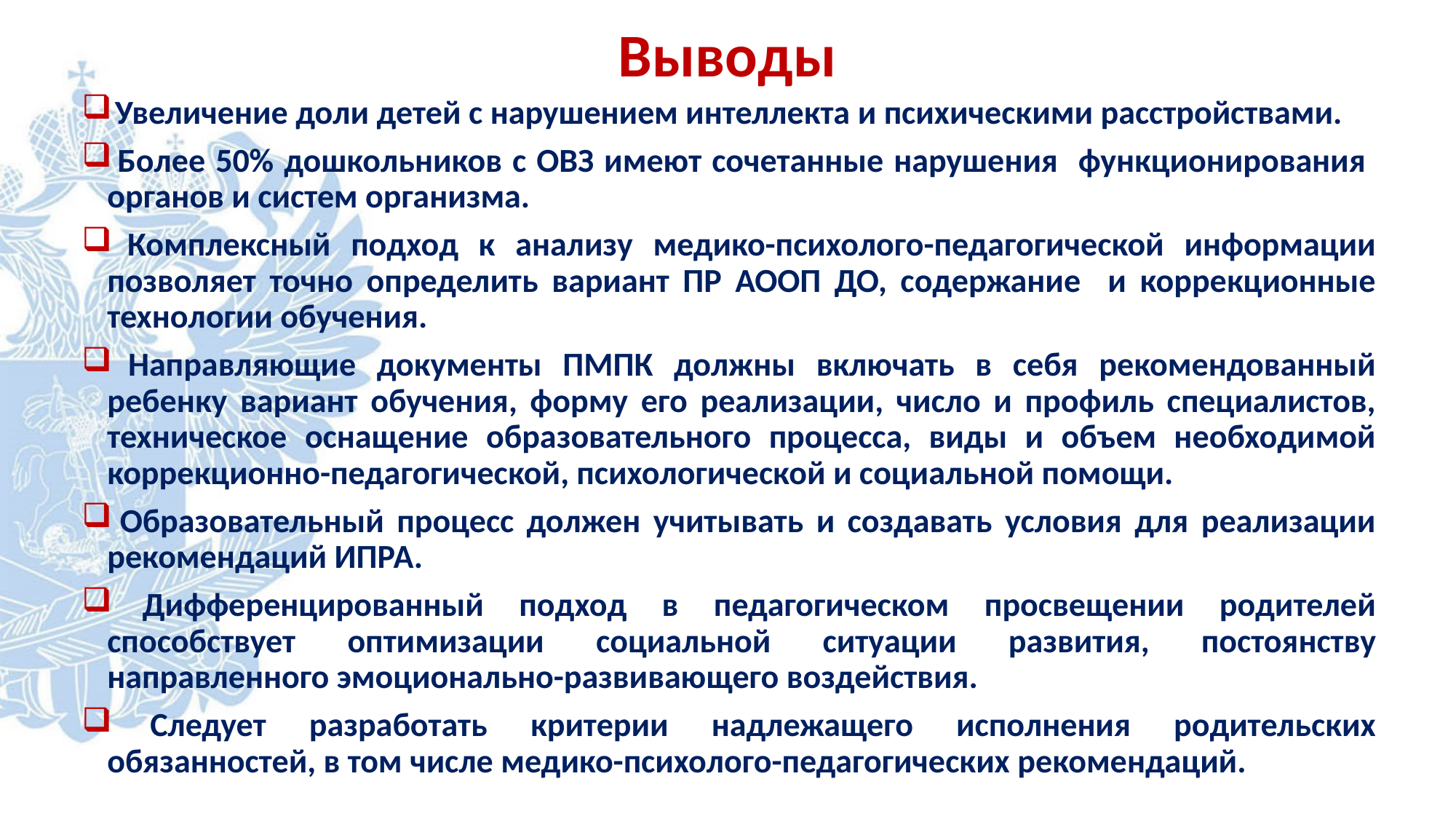

# Выводы
 Увеличение доли детей с нарушением интеллекта и психическими расстройствами.
 Более 50% дошкольников с ОВЗ имеют сочетанные нарушения  функционирования  органов и систем организма.
 Комплексный подход к анализу медико-психолого-педагогической информации позволяет точно определить вариант ПР АООП ДО, содержание  и коррекционные технологии обучения.
 Направляющие документы ПМПК должны включать в себя рекомендованный ребенку вариант обучения, форму его реализации, число и профиль специалистов, техническое оснащение образовательного процесса, виды и объем необходимой коррекционно-педагогической, психологической и социальной помощи.
 Образовательный процесс должен учитывать и создавать условия для реализации рекомендаций ИПРА.
 Дифференцированный подход в педагогическом просвещении родителей способствует оптимизации социальной ситуации развития, постоянству направленного эмоционально-развивающего воздействия.
 Следует разработать критерии надлежащего исполнения родительских обязанностей, в том числе медико-психолого-педагогических рекомендаций.